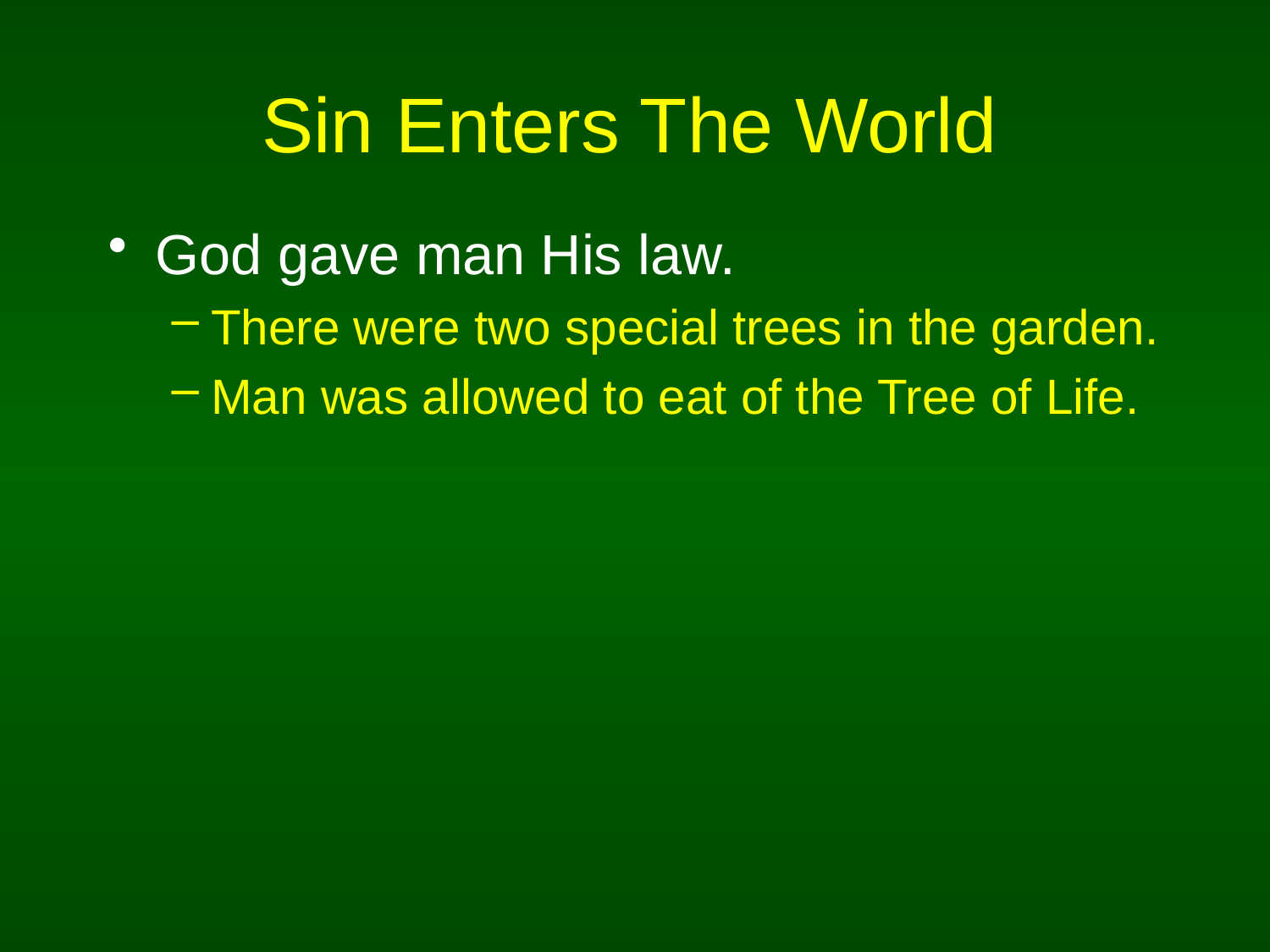

# Sin Enters The World
God gave man His law.
There were two special trees in the garden.
Man was allowed to eat of the Tree of Life.